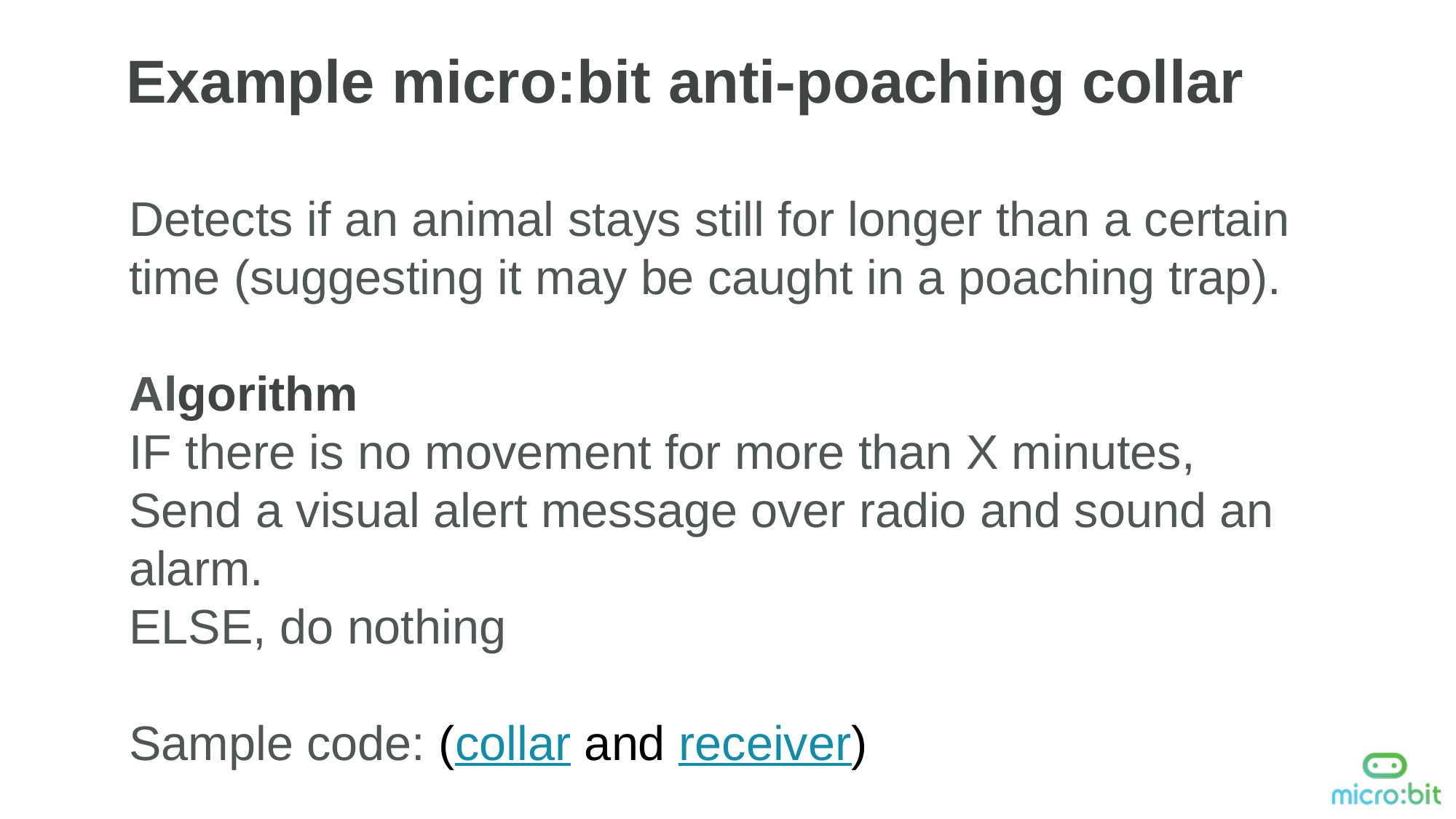

Example micro:bit anti-poaching collar

Detects if an animal stays still for longer than a certain time (suggesting it may be caught in a poaching trap).

Algorithm
IF there is no movement for more than X minutes,
Send a visual alert message over radio and sound an alarm.
ELSE, do nothing
Sample code: (collar and receiver)